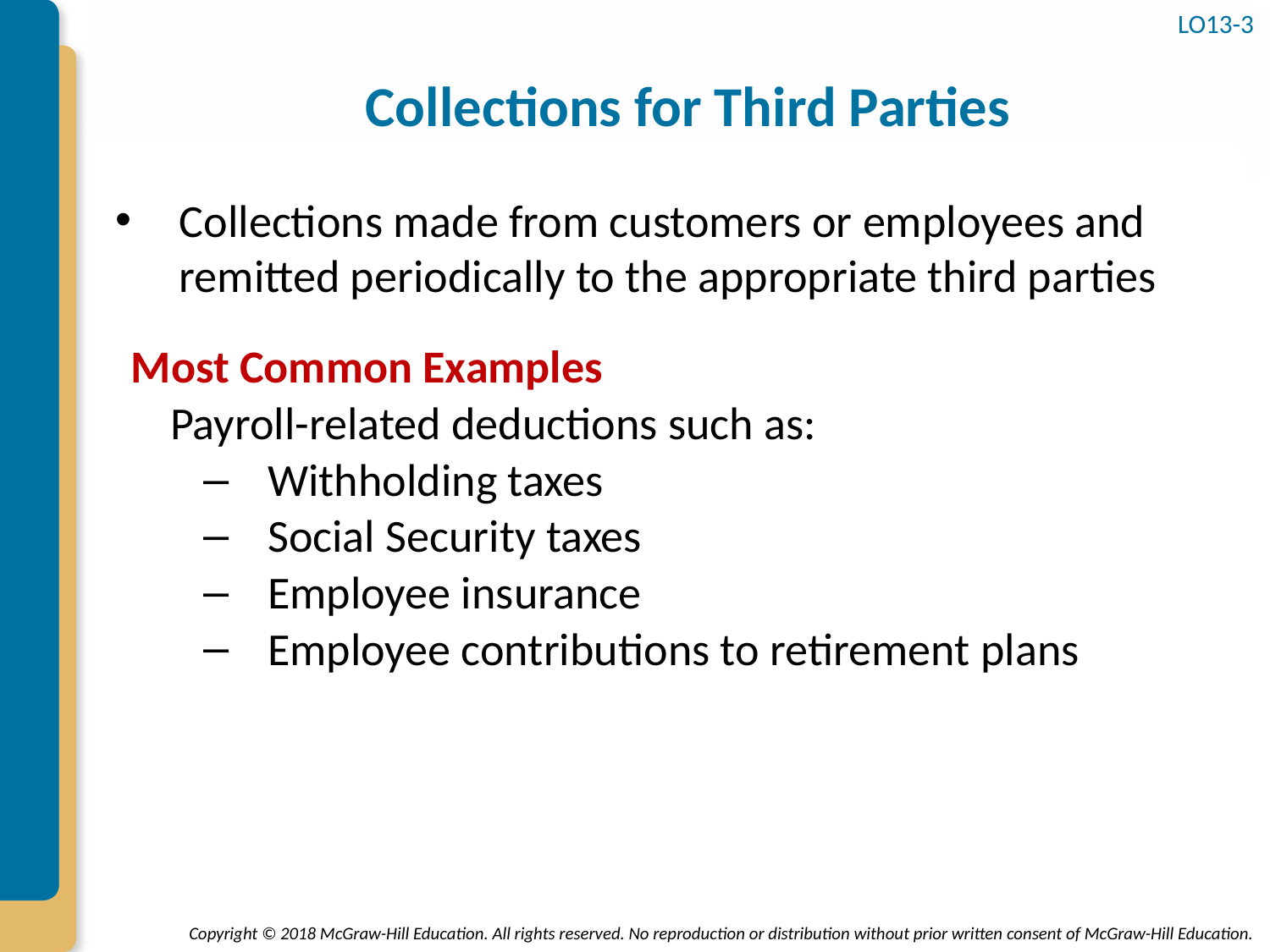

# Collections for Third Parties
LO13-3
Collections made from customers or employees and remitted periodically to the appropriate third parties
Most Common Examples
Payroll-related deductions such as:
Withholding taxes
Social Security taxes
Employee insurance
Employee contributions to retirement plans